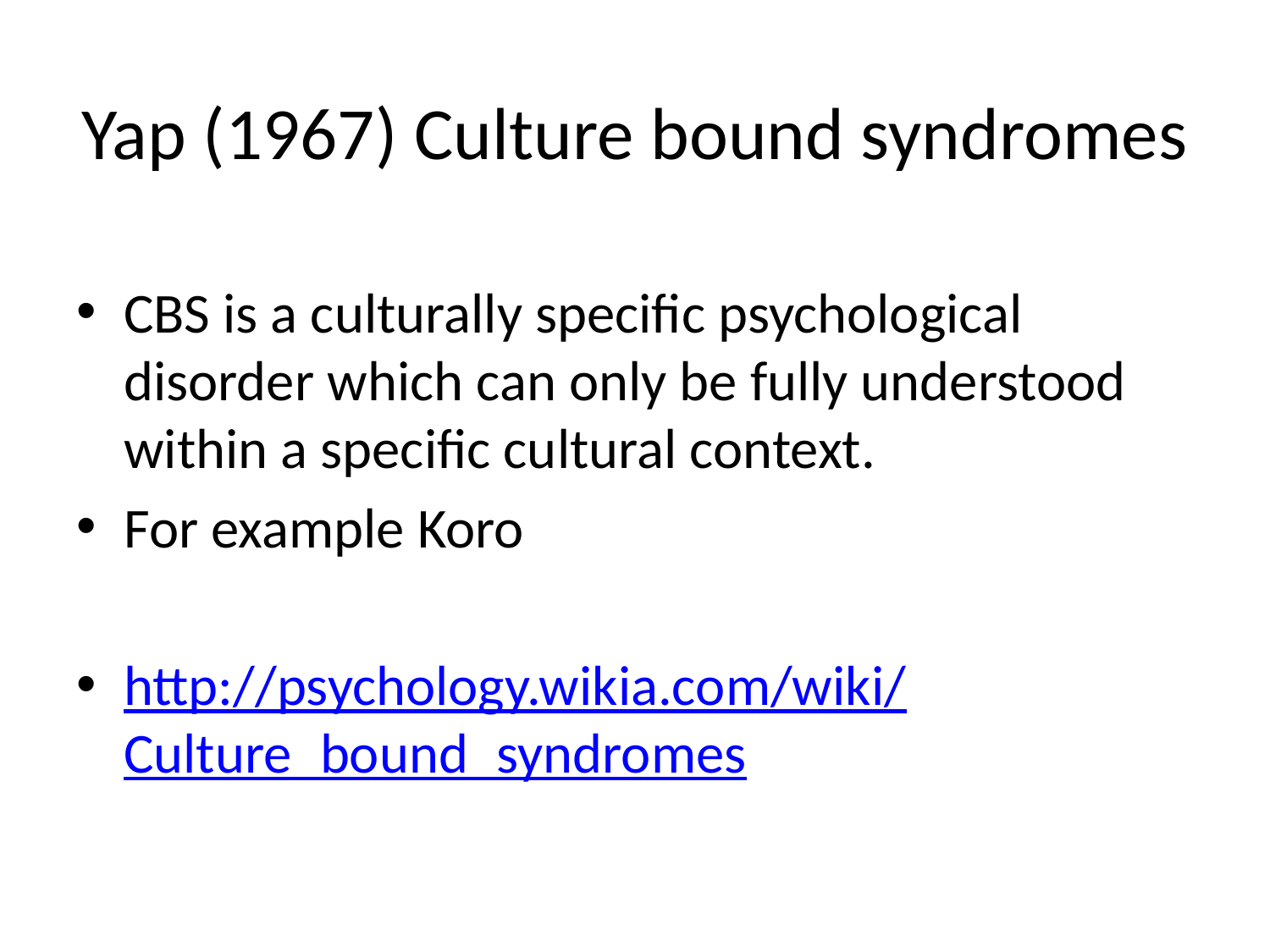

# Yap (1967) Culture bound syndromes
CBS is a culturally specific psychological disorder which can only be fully understood within a specific cultural context.
For example Koro

http://psychology.wikia.com/wiki/Culture_bound_syndromes